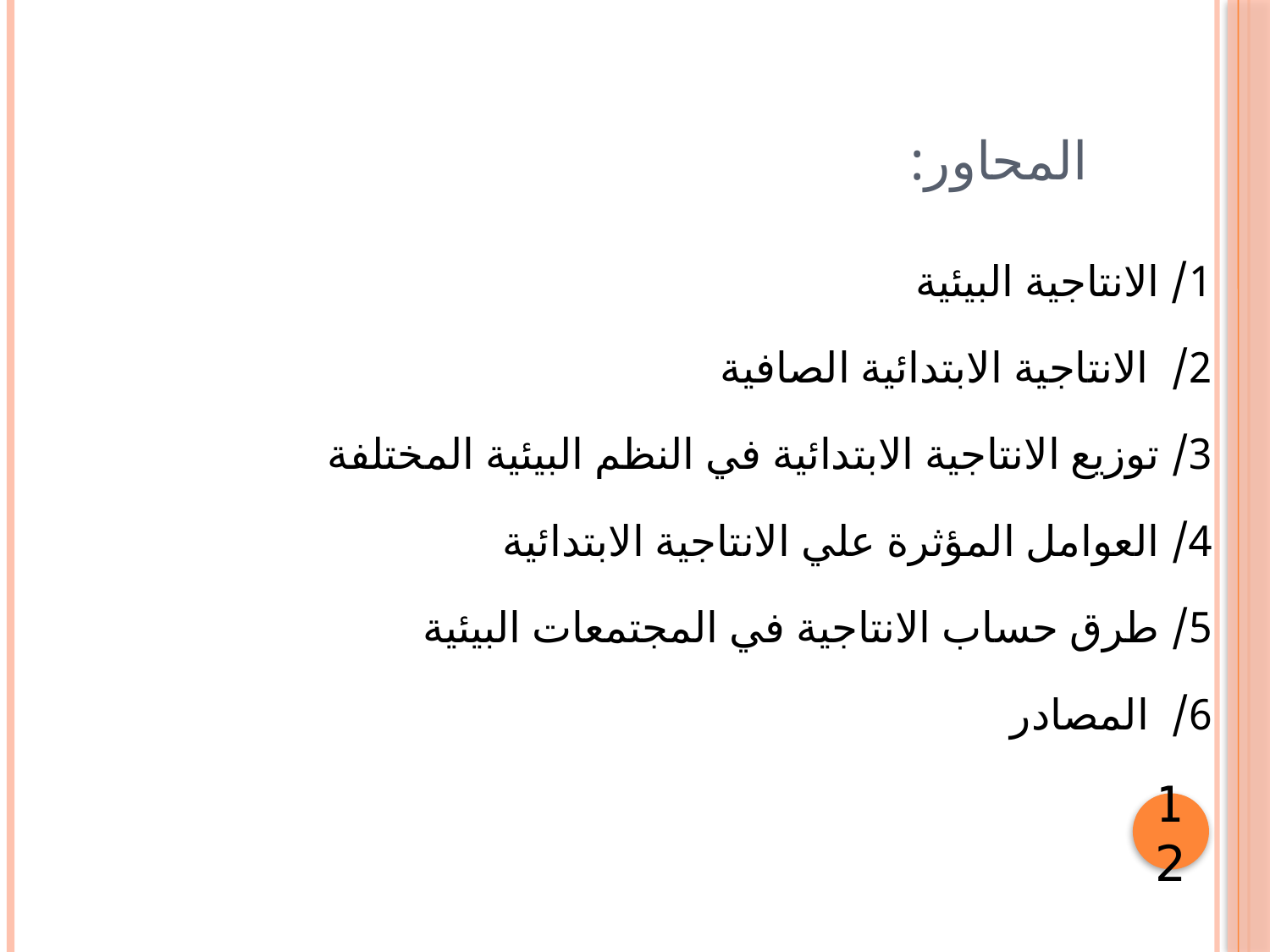

# المحاور:
1/ الانتاجية البيئية
2/  الانتاجية الابتدائية الصافية
3/ توزيع الانتاجية الابتدائية في النظم البيئية المختلفة
4/ العوامل المؤثرة علي الانتاجية الابتدائية
5/ طرق حساب الانتاجية في المجتمعات البيئية
6/  المصادر

12